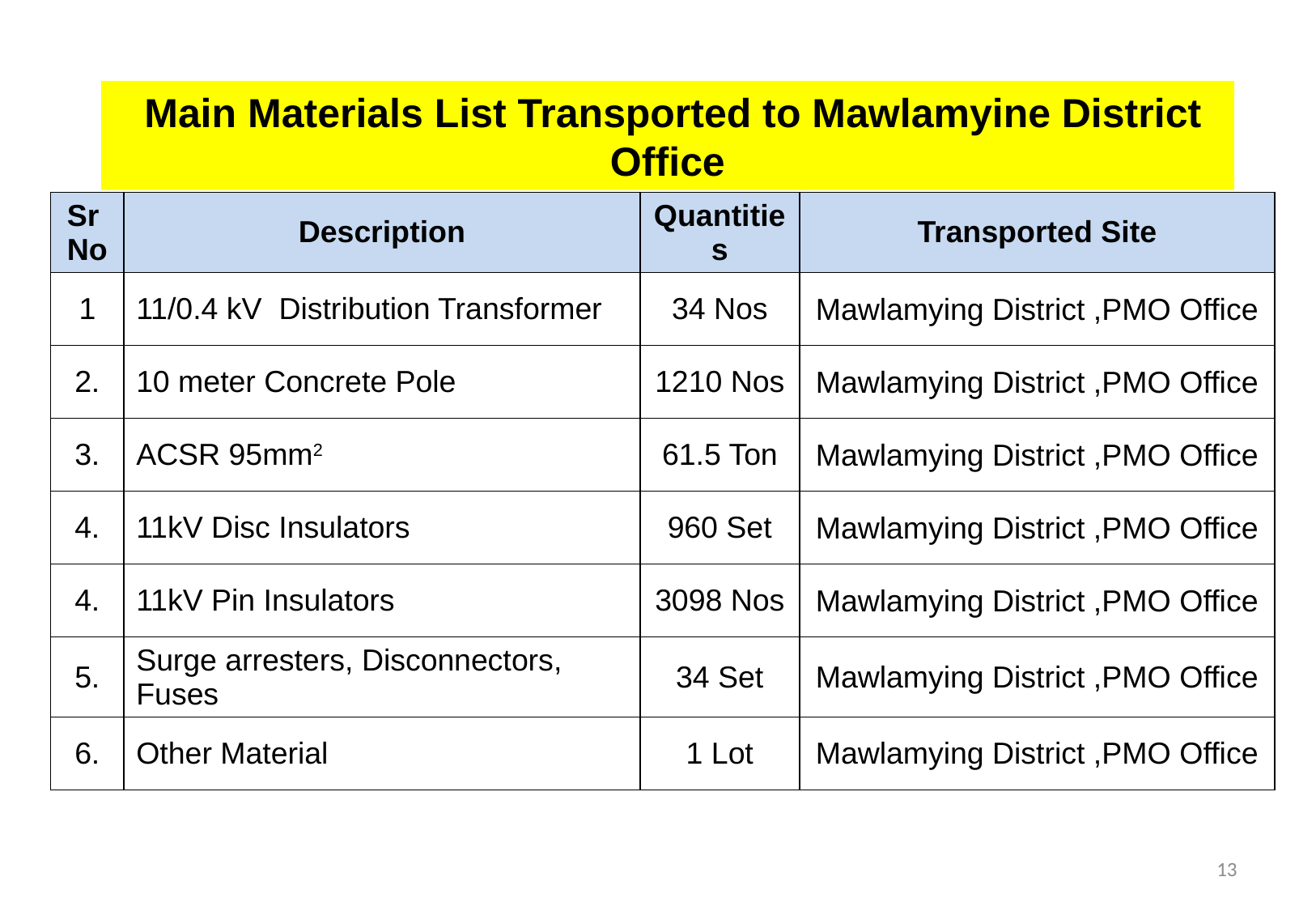

Main Materials List Transported to Mawlamyine District Office
| Sr No | Description | Quantities | Transported Site |
| --- | --- | --- | --- |
| 1 | 11/0.4 kV Distribution Transformer | 34 Nos | Mawlamying District ,PMO Office |
| 2. | 10 meter Concrete Pole | 1210 Nos | Mawlamying District ,PMO Office |
| 3. | ACSR 95mm2 | 61.5 Ton | Mawlamying District ,PMO Office |
| 4. | 11kV Disc Insulators | 960 Set | Mawlamying District ,PMO Office |
| 4. | 11kV Pin Insulators | 3098 Nos | Mawlamying District ,PMO Office |
| 5. | Surge arresters, Disconnectors, Fuses | 34 Set | Mawlamying District ,PMO Office |
| 6. | Other Material | 1 Lot | Mawlamying District ,PMO Office |
13